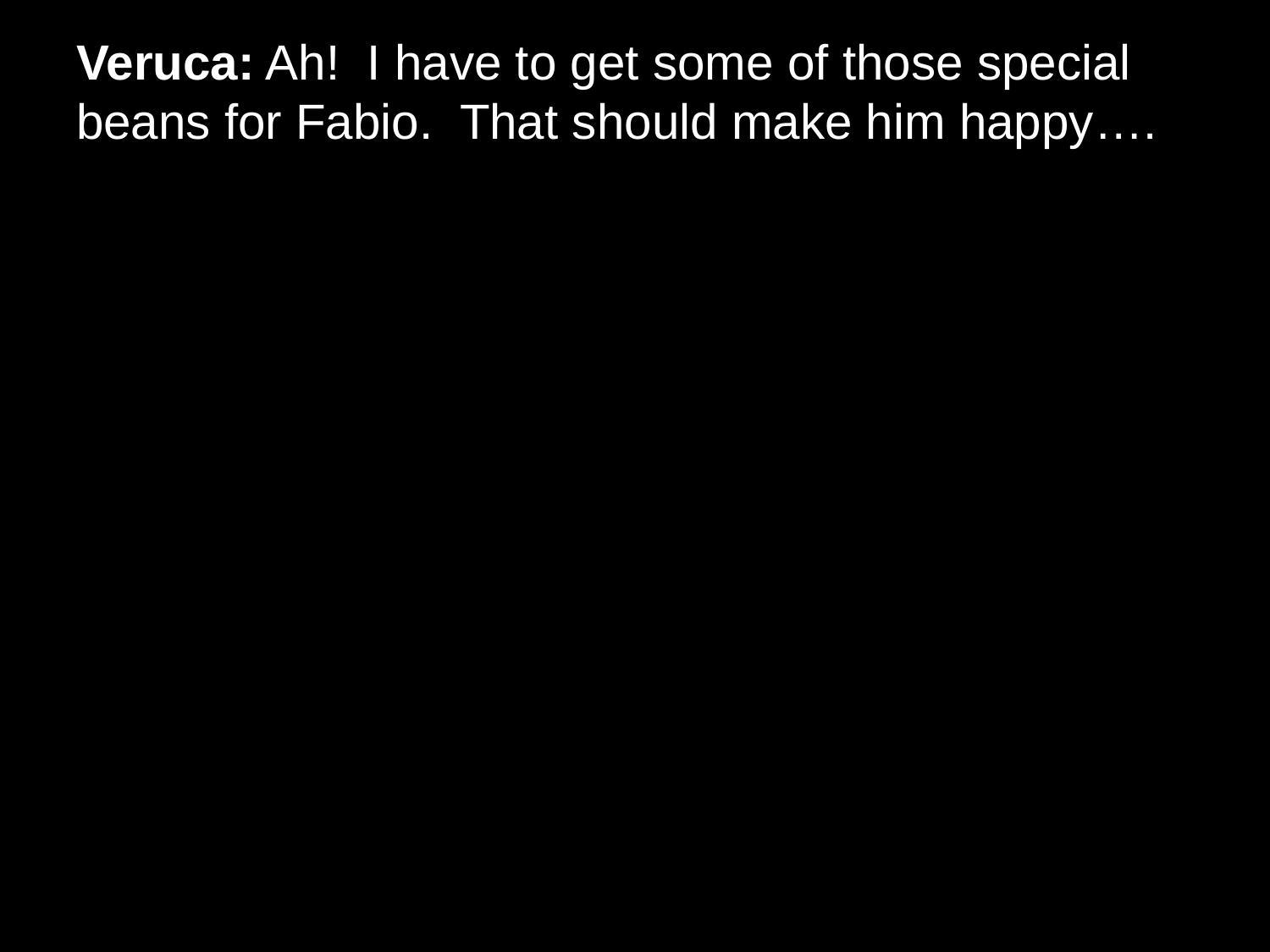

# Veruca: Ah!  I have to get some of those special beans for Fabio.  That should make him happy….